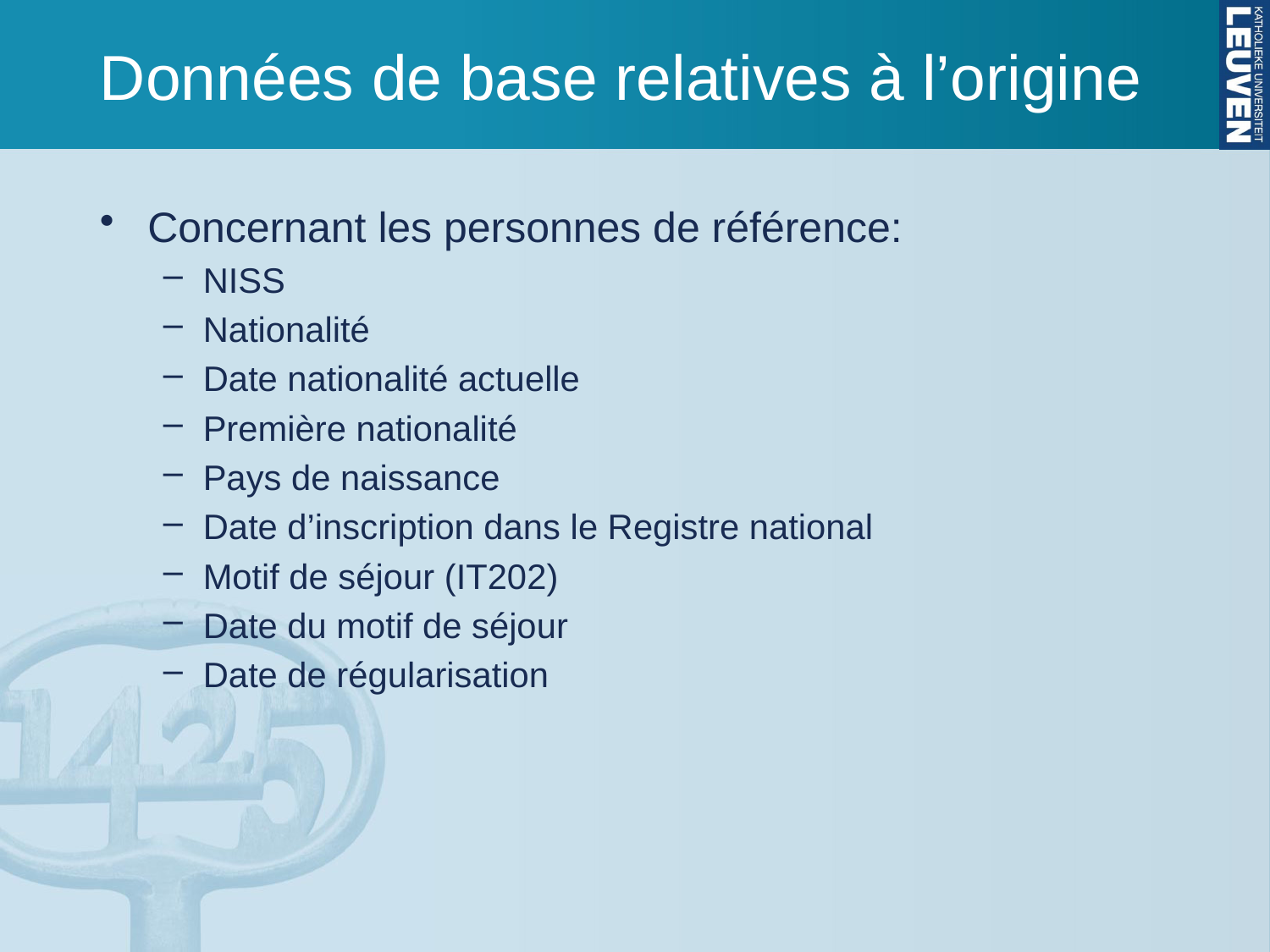

# Données de base relatives à l’origine
Concernant les personnes de référence:
NISS
Nationalité
Date nationalité actuelle
Première nationalité
Pays de naissance
Date d’inscription dans le Registre national
Motif de séjour (IT202)
Date du motif de séjour
Date de régularisation